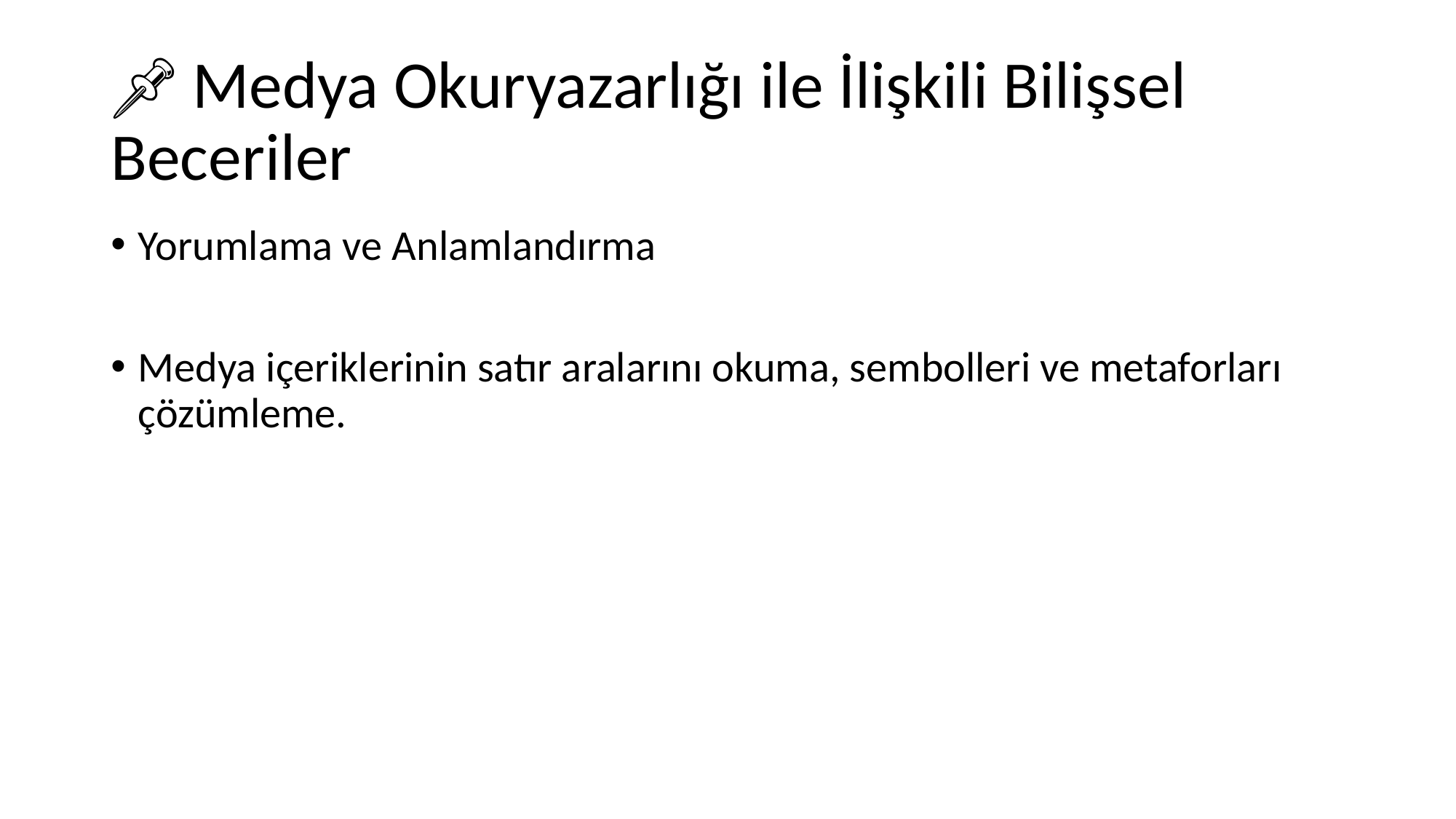

# 📌 Medya Okuryazarlığı ile İlişkili Bilişsel Beceriler
Yorumlama ve Anlamlandırma

Medya içeriklerinin satır aralarını okuma, sembolleri ve metaforları çözümleme.